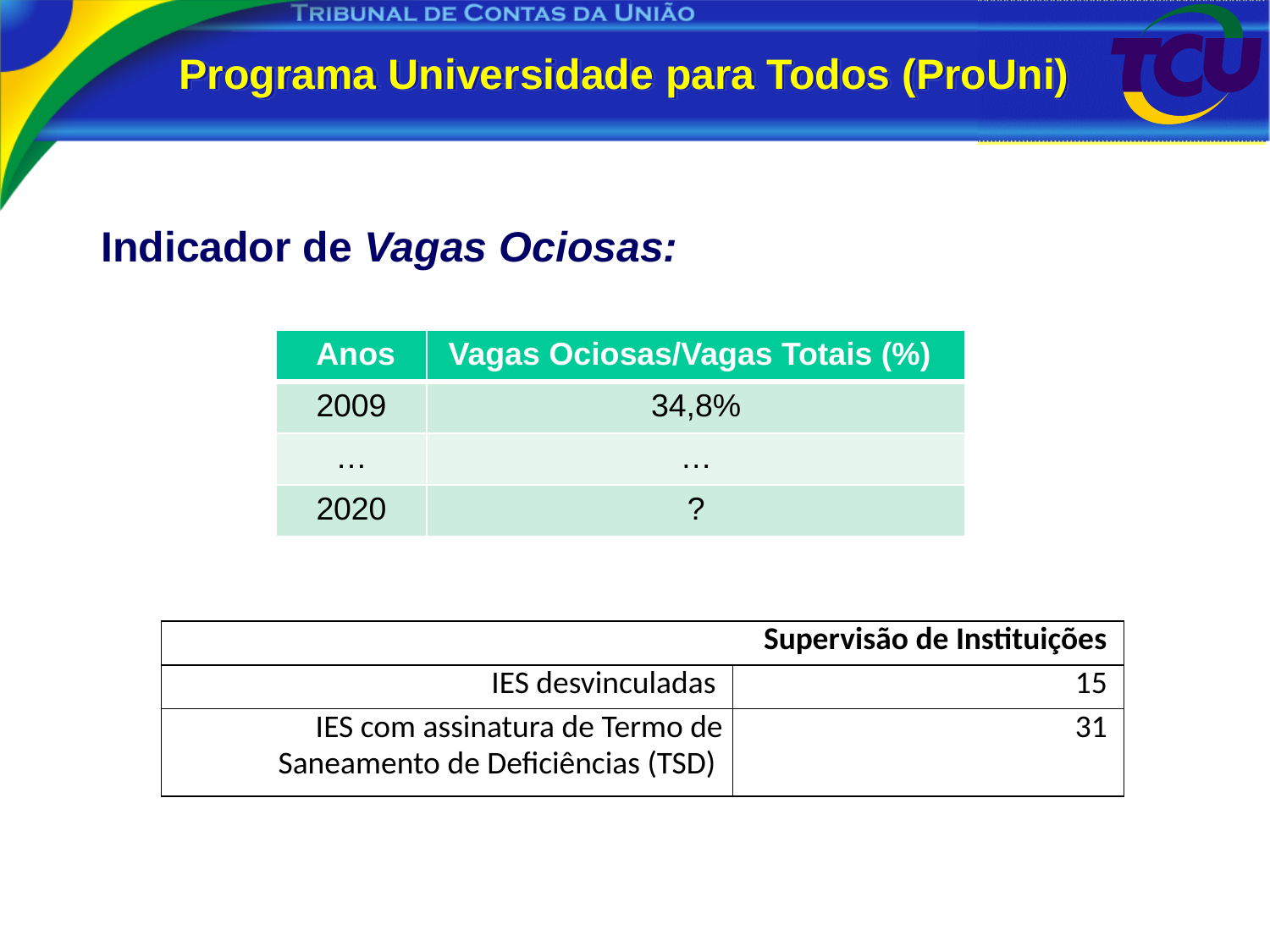

Programa Universidade para Todos (ProUni)
Indicador de Vagas Ociosas:
| Anos | Vagas Ociosas/Vagas Totais (%) |
| --- | --- |
| 2009 | 34,8% |
| … | … |
| 2020 | ? |
| Supervisão de Instituições |  |
| --- | --- |
| IES desvinculadas | 15 |
| IES com assinatura de Termo de Saneamento de Deficiências (TSD) | 31 |